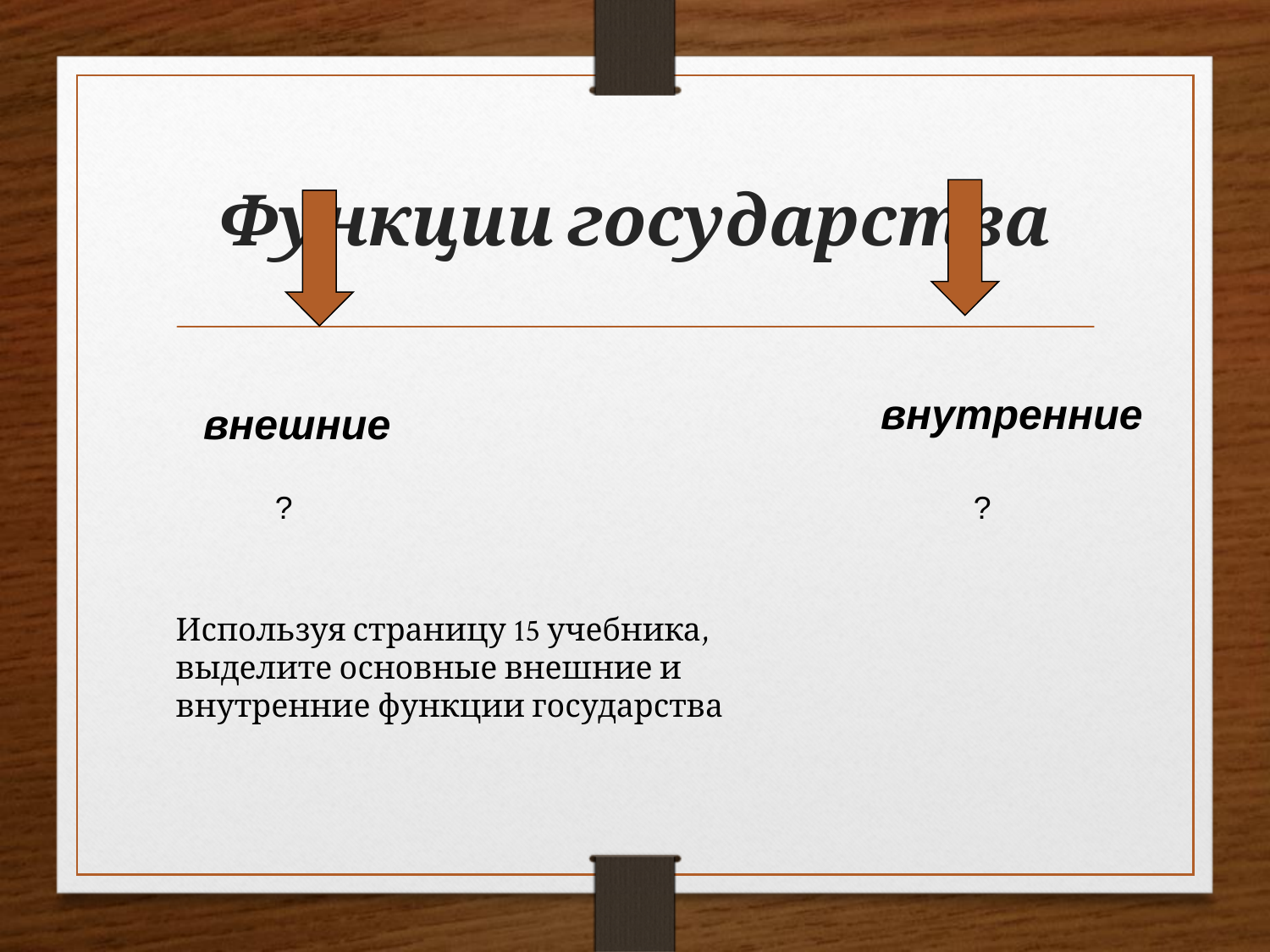

# Функции государства

внутренние
внешние
?
?
Используя страницу 15 учебника, выделите основные внешние и внутренние функции государства